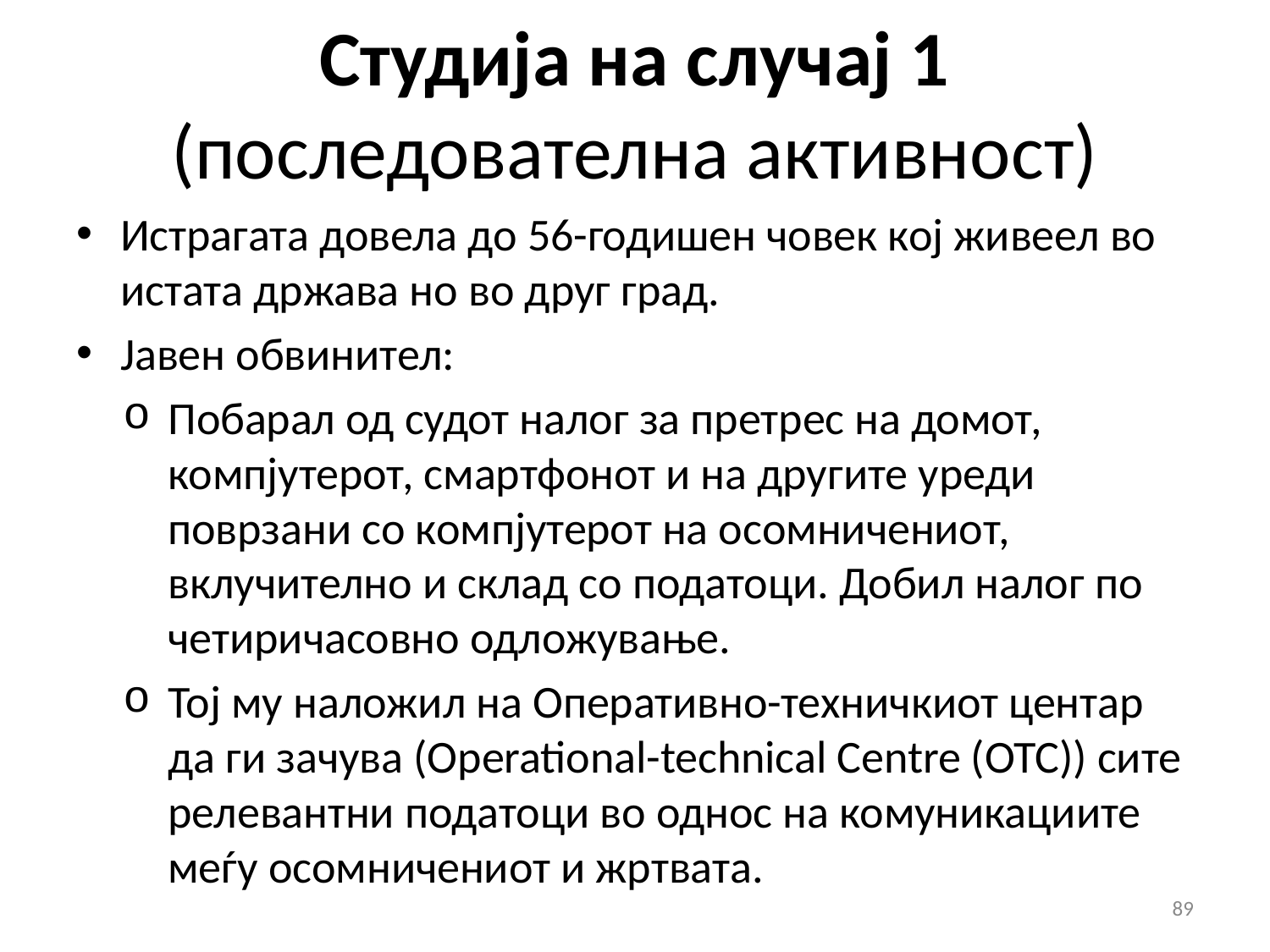

# Студија на случај 1 (последователна активност)
Истрагата довела до 56-годишен човек кој живеел во истата држава но во друг град.
Јавен обвинител:
Побарал од судот налог за претрес на домот, компјутерот, смартфонот и на другите уреди поврзани со компјутерот на осомничениот, вклучително и склад со податоци. Добил налог по четиричасовно одложување.
Тој му наложил на Оперативно-техничкиот центар да ги зачува (Operational-technical Centre (OTC)) сите релевантни податоци во однос на комуникациите меѓу осомничениот и жртвата.
89